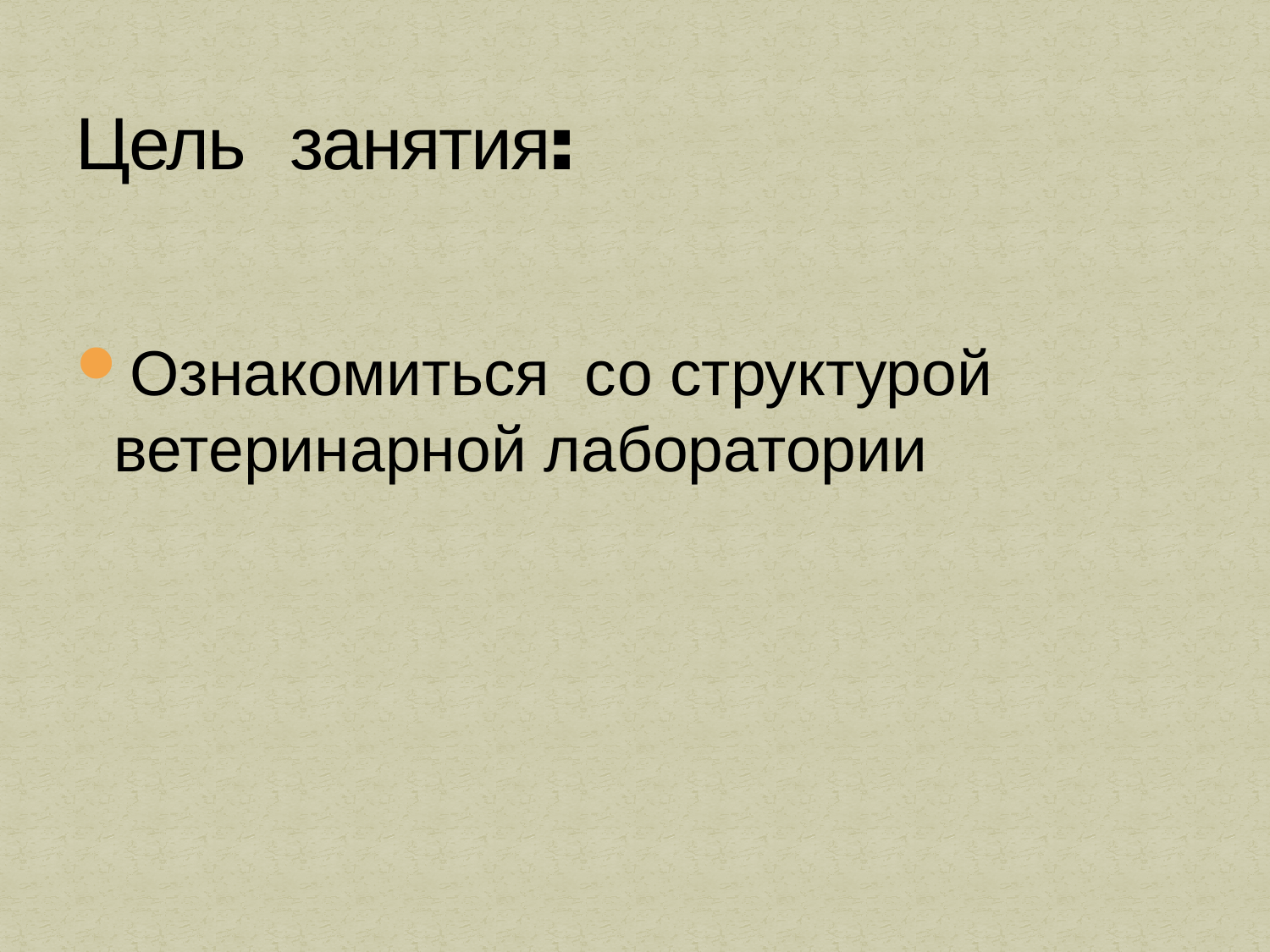

# Цель  занятия:
Ознакомиться  со структурой ветеринарной лаборатории